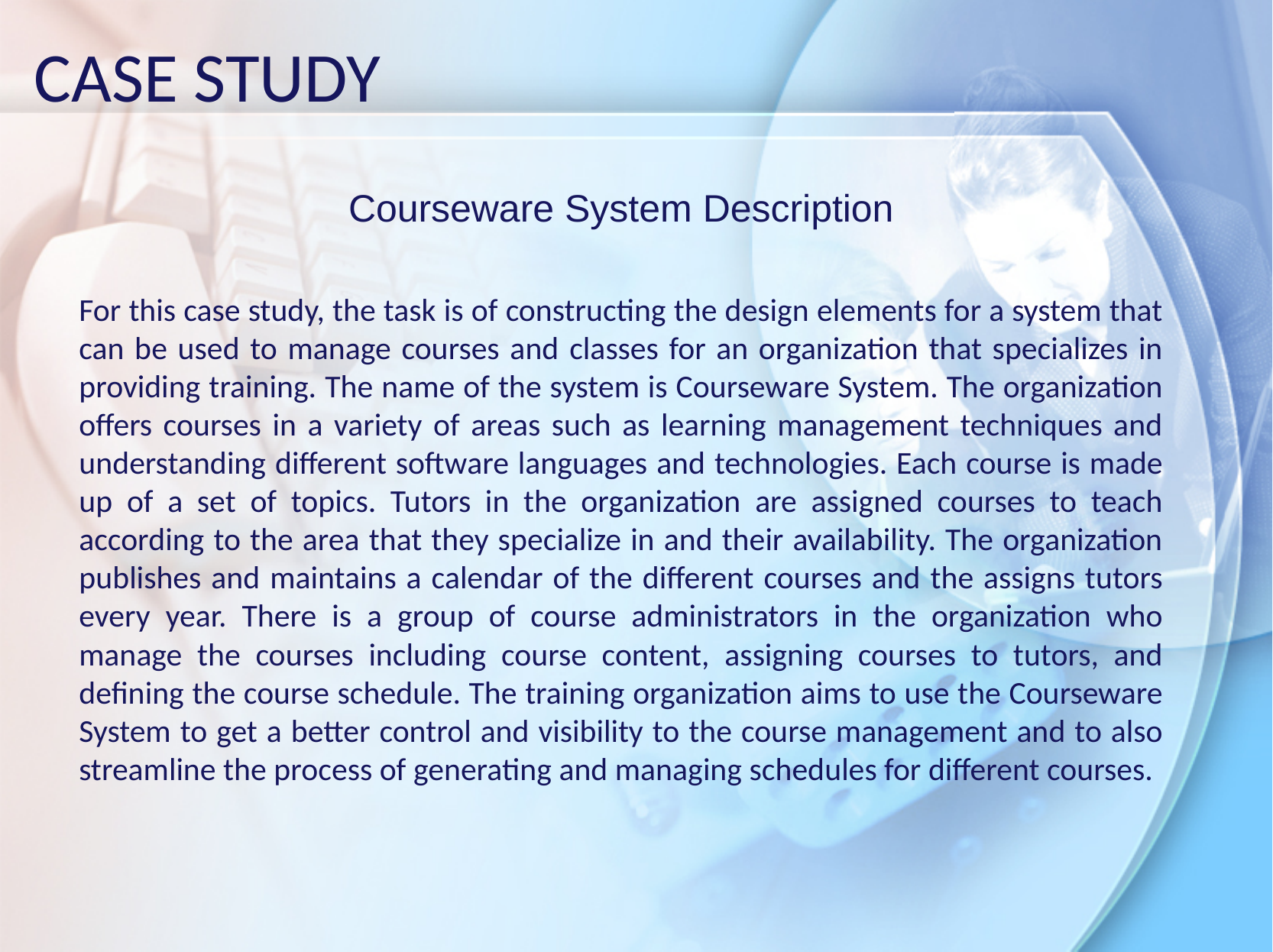

# Case Study
Courseware System Description

For this case study, the task is of constructing the design elements for a system that can be used to manage courses and classes for an organization that specializes in providing training. The name of the system is Courseware System. The organization offers courses in a variety of areas such as learning management techniques and understanding different software languages and technologies. Each course is made up of a set of topics. Tutors in the organization are assigned courses to teach according to the area that they specialize in and their availability. The organization publishes and maintains a calendar of the different courses and the assigns tutors every year. There is a group of course administrators in the organization who manage the courses including course content, assigning courses to tutors, and defining the course schedule. The training organization aims to use the Courseware System to get a better control and visibility to the course management and to also streamline the process of generating and managing schedules for different courses.